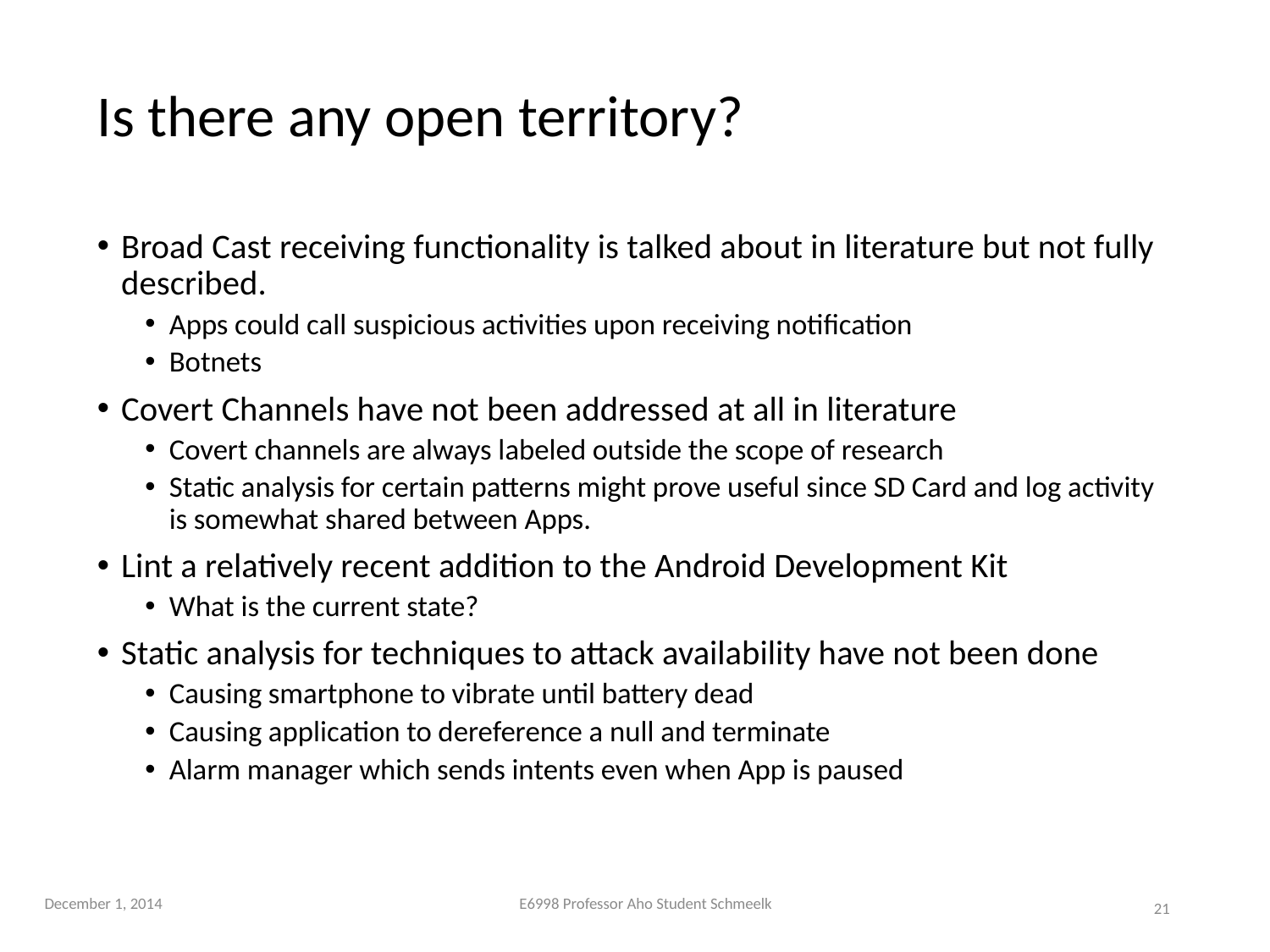

# Is there any open territory?
Broad Cast receiving functionality is talked about in literature but not fully described.
Apps could call suspicious activities upon receiving notification
Botnets
Covert Channels have not been addressed at all in literature
Covert channels are always labeled outside the scope of research
Static analysis for certain patterns might prove useful since SD Card and log activity is somewhat shared between Apps.
Lint a relatively recent addition to the Android Development Kit
What is the current state?
Static analysis for techniques to attack availability have not been done
Causing smartphone to vibrate until battery dead
Causing application to dereference a null and terminate
Alarm manager which sends intents even when App is paused

December 1, 2014
E6998 Professor Aho Student Schmeelk
21